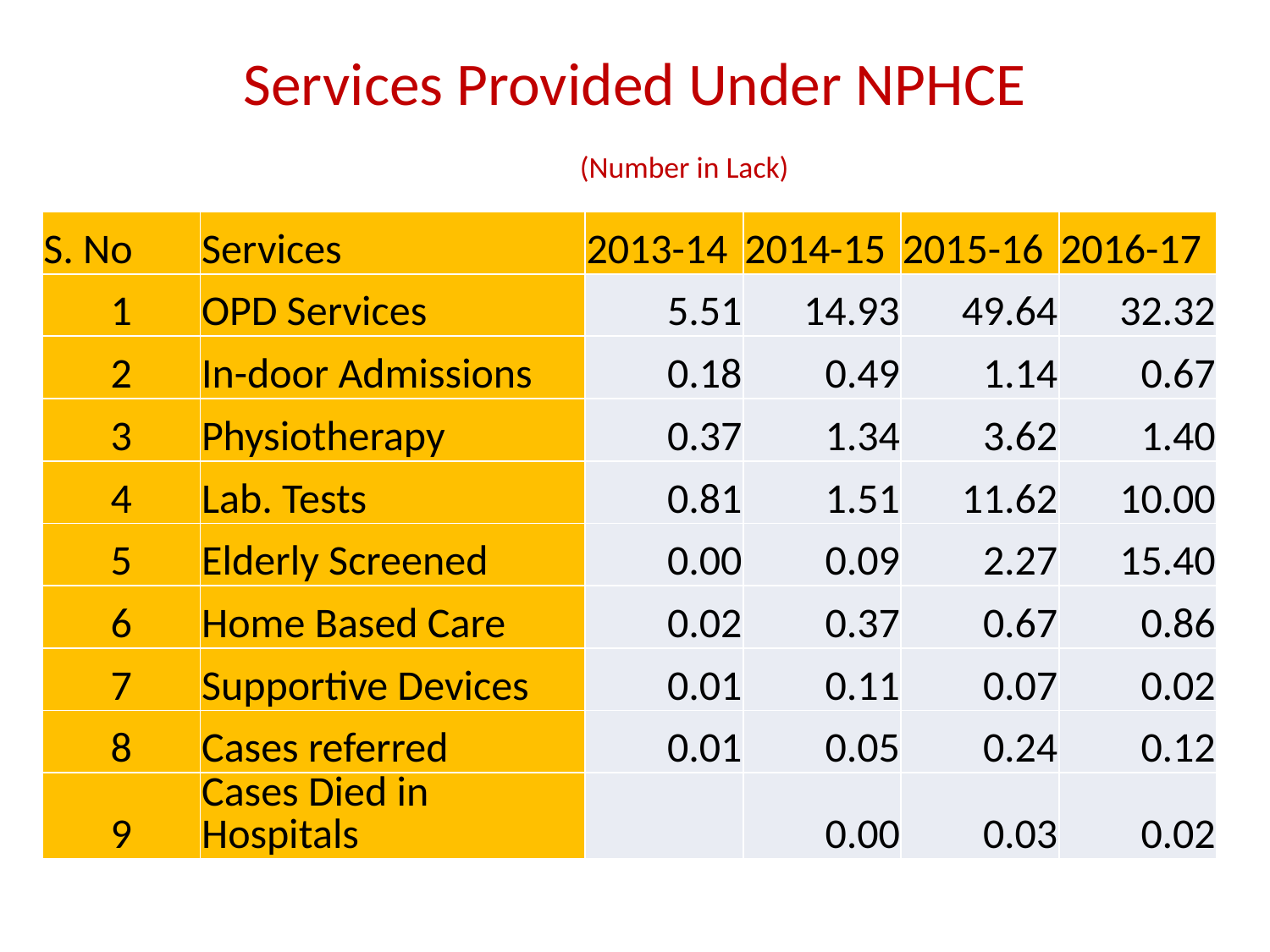

# Services Provided Under NPHCE (Number in Lack)
| S. No | Services | 2013-14 | 2014-15 | 2015-16 | 2016-17 |
| --- | --- | --- | --- | --- | --- |
| 1 | OPD Services | 5.51 | 14.93 | 49.64 | 32.32 |
| 2 | In-door Admissions | 0.18 | 0.49 | 1.14 | 0.67 |
| 3 | Physiotherapy | 0.37 | 1.34 | 3.62 | 1.40 |
| 4 | Lab. Tests | 0.81 | 1.51 | 11.62 | 10.00 |
| 5 | Elderly Screened | 0.00 | 0.09 | 2.27 | 15.40 |
| 6 | Home Based Care | 0.02 | 0.37 | 0.67 | 0.86 |
| 7 | Supportive Devices | 0.01 | 0.11 | 0.07 | 0.02 |
| 8 | Cases referred | 0.01 | 0.05 | 0.24 | 0.12 |
| 9 | Cases Died in Hospitals |  | 0.00 | 0.03 | 0.02 |